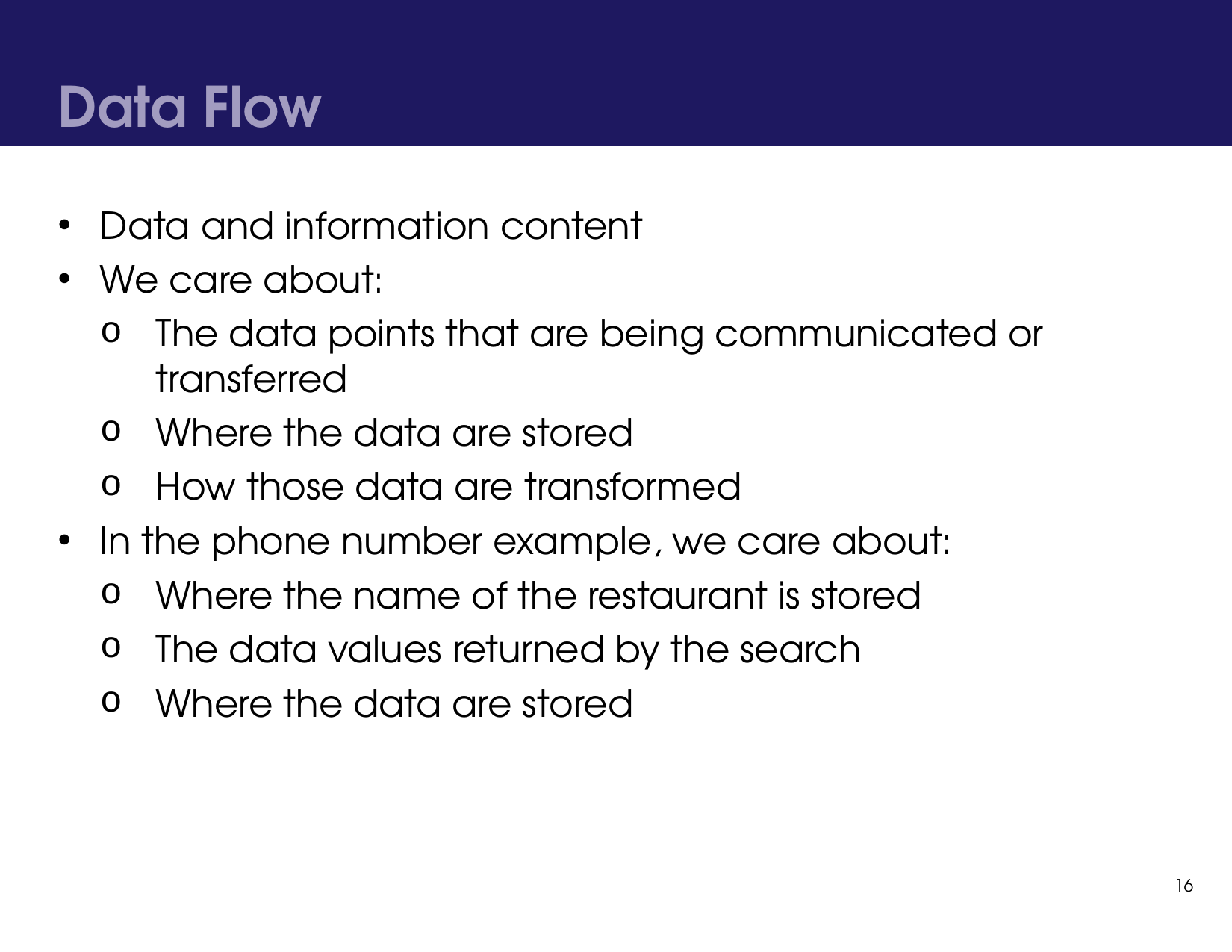

# Data Flow
Data and information content
We care about:
The data points that are being communicated or transferred
Where the data are stored
How those data are transformed
In the phone number example, we care about:
Where the name of the restaurant is stored
The data values returned by the search
Where the data are stored

16